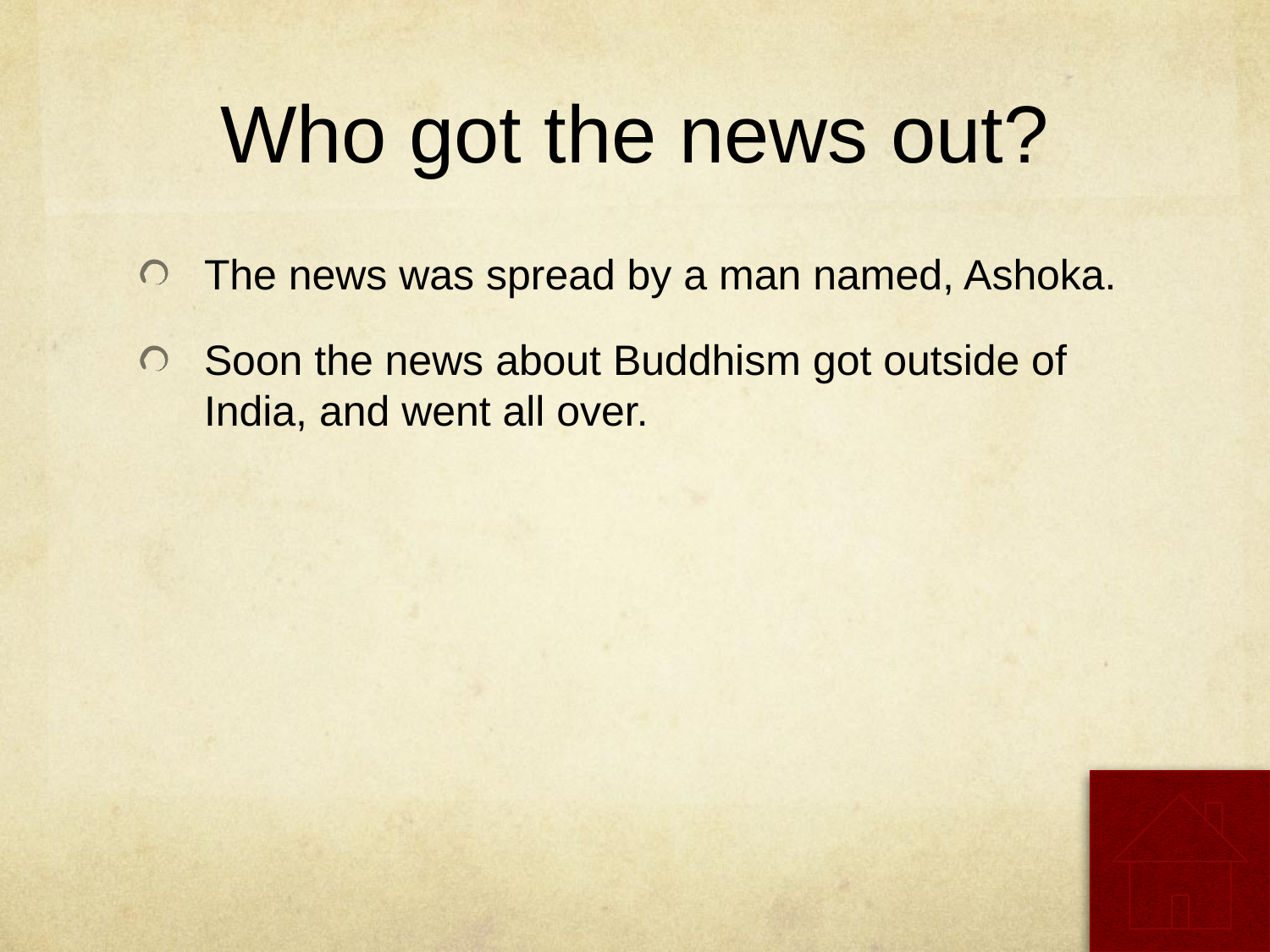

# Who got the news out?
The news was spread by a man named, Ashoka.
Soon the news about Buddhism got outside of India, and went all over.